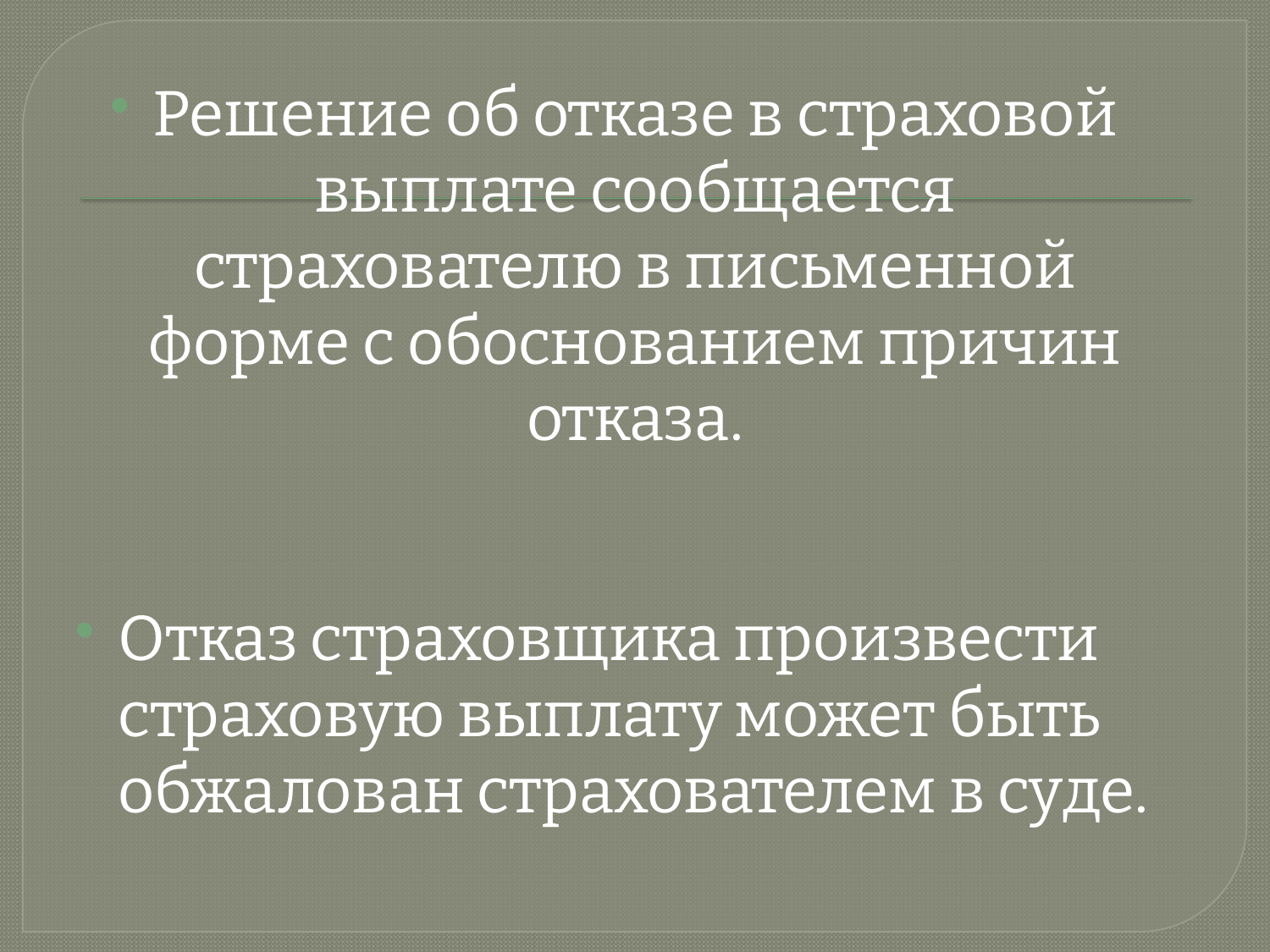

Решение об отказе в страховой выплате сообщается страхователю в письменной форме с обоснованием причин отказа.

Отказ страховщика произвести страховую выплату может быть обжалован страхователем в суде.